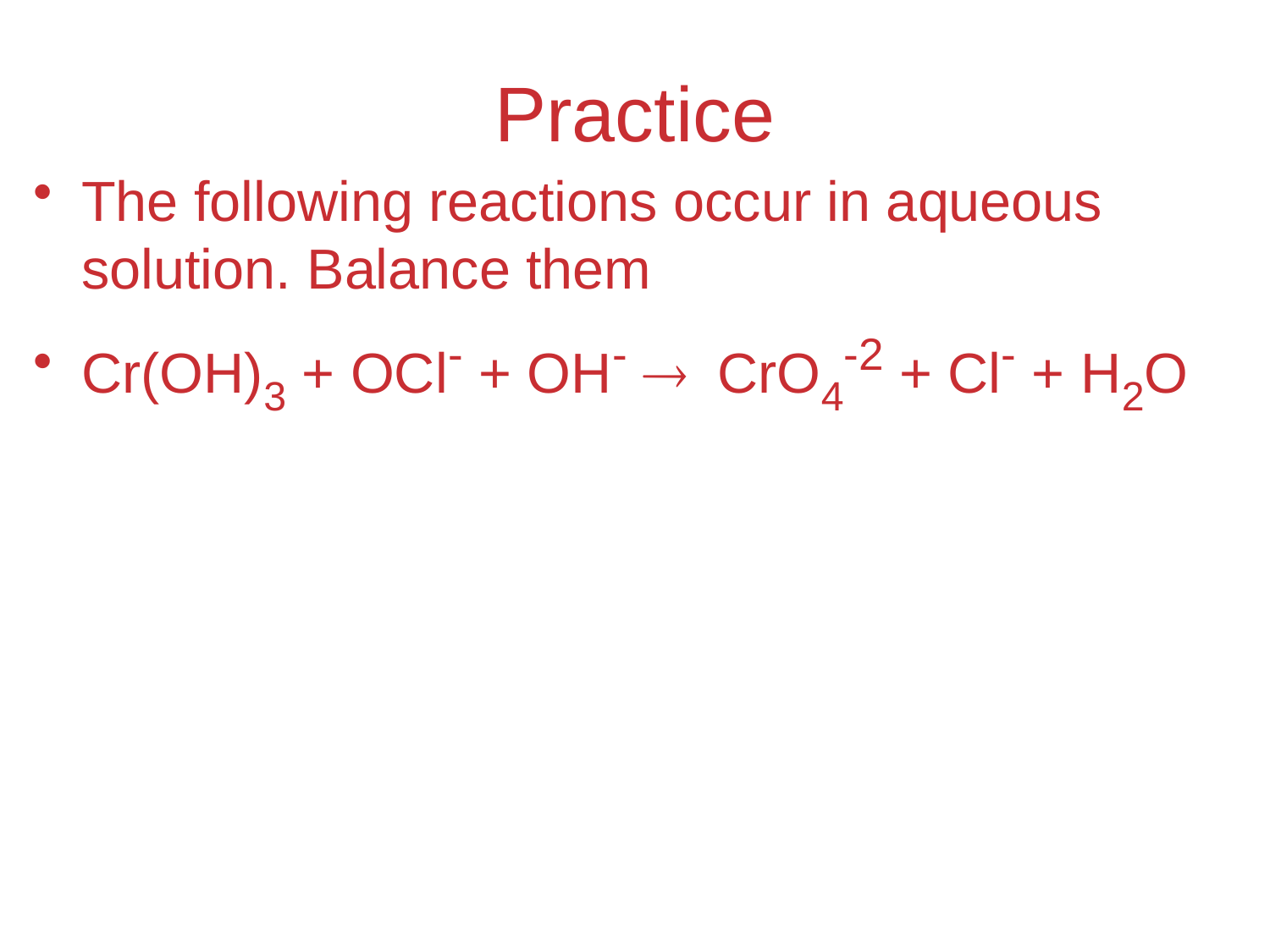

# Practice
The following reactions occur in aqueous solution. Balance them
Cr(OH)3 + OCl- + OH- → CrO4-2 + Cl- + H2O